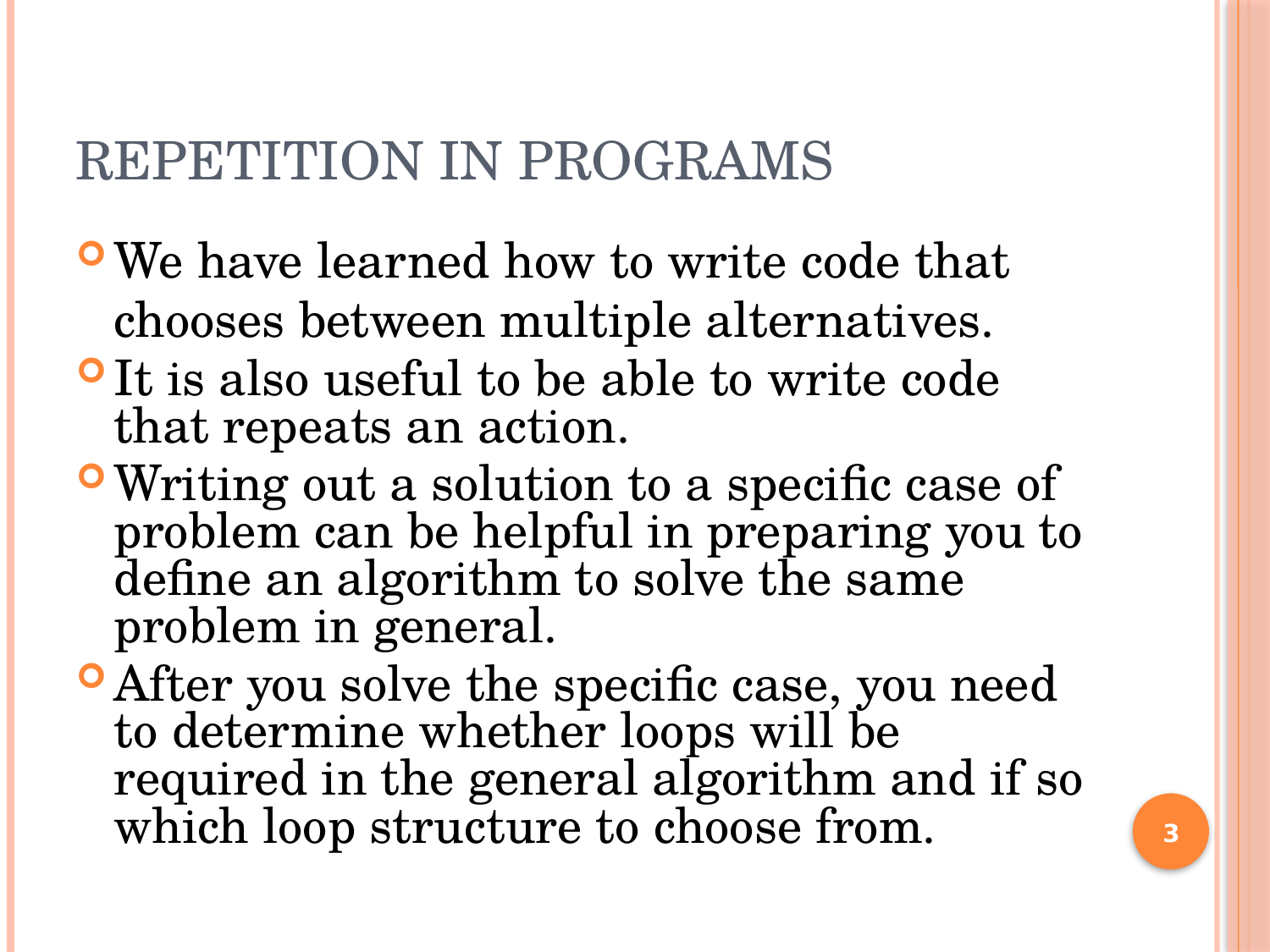

# Repetition in Programs
We have learned how to write code that chooses between multiple alternatives.
It is also useful to be able to write code that repeats an action.
Writing out a solution to a specific case of problem can be helpful in preparing you to define an algorithm to solve the same problem in general.
After you solve the specific case, you need to determine whether loops will be required in the general algorithm and if so which loop structure to choose from.
3